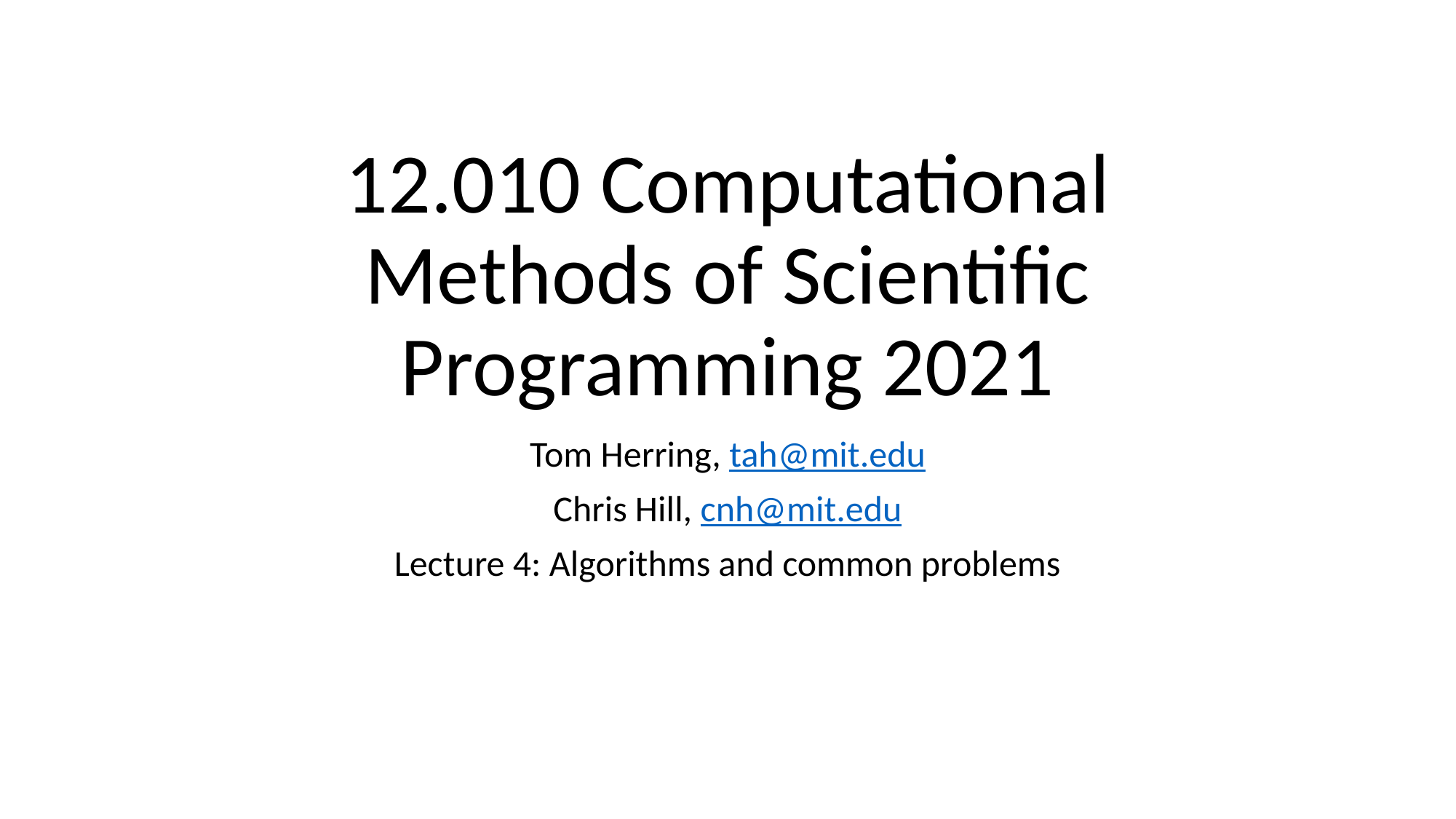

# 12.010 Computational Methods of Scientific Programming 2021
Tom Herring, tah@mit.edu
Chris Hill, cnh@mit.edu
Lecture 4: Algorithms and common problems